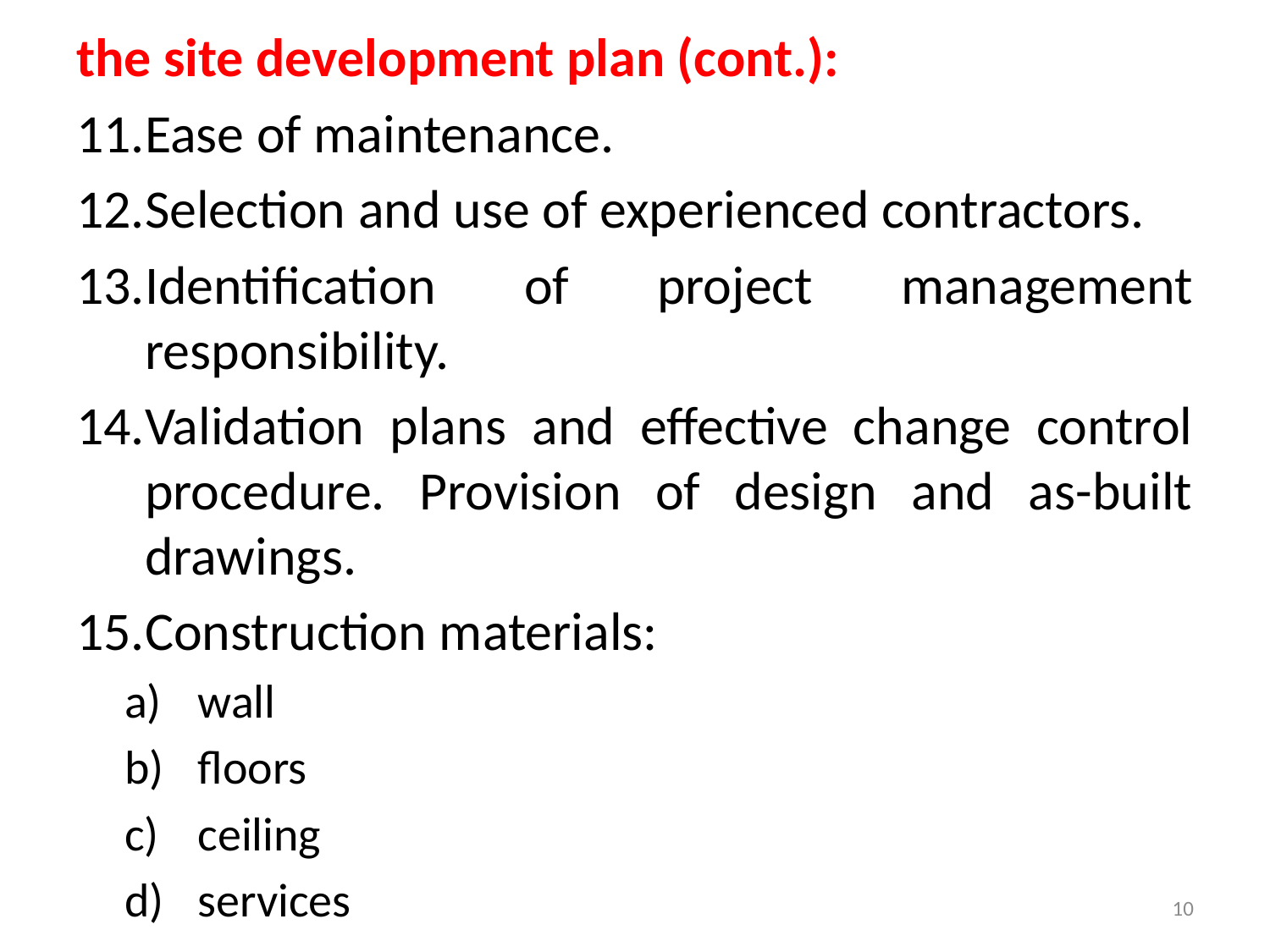

the site development plan (cont.):
Ease of maintenance.
Selection and use of experienced contractors.
Identification of project management responsibility.
Validation plans and effective change control procedure. Provision of design and as-built drawings.
Construction materials:
wall
floors
ceiling
services
10